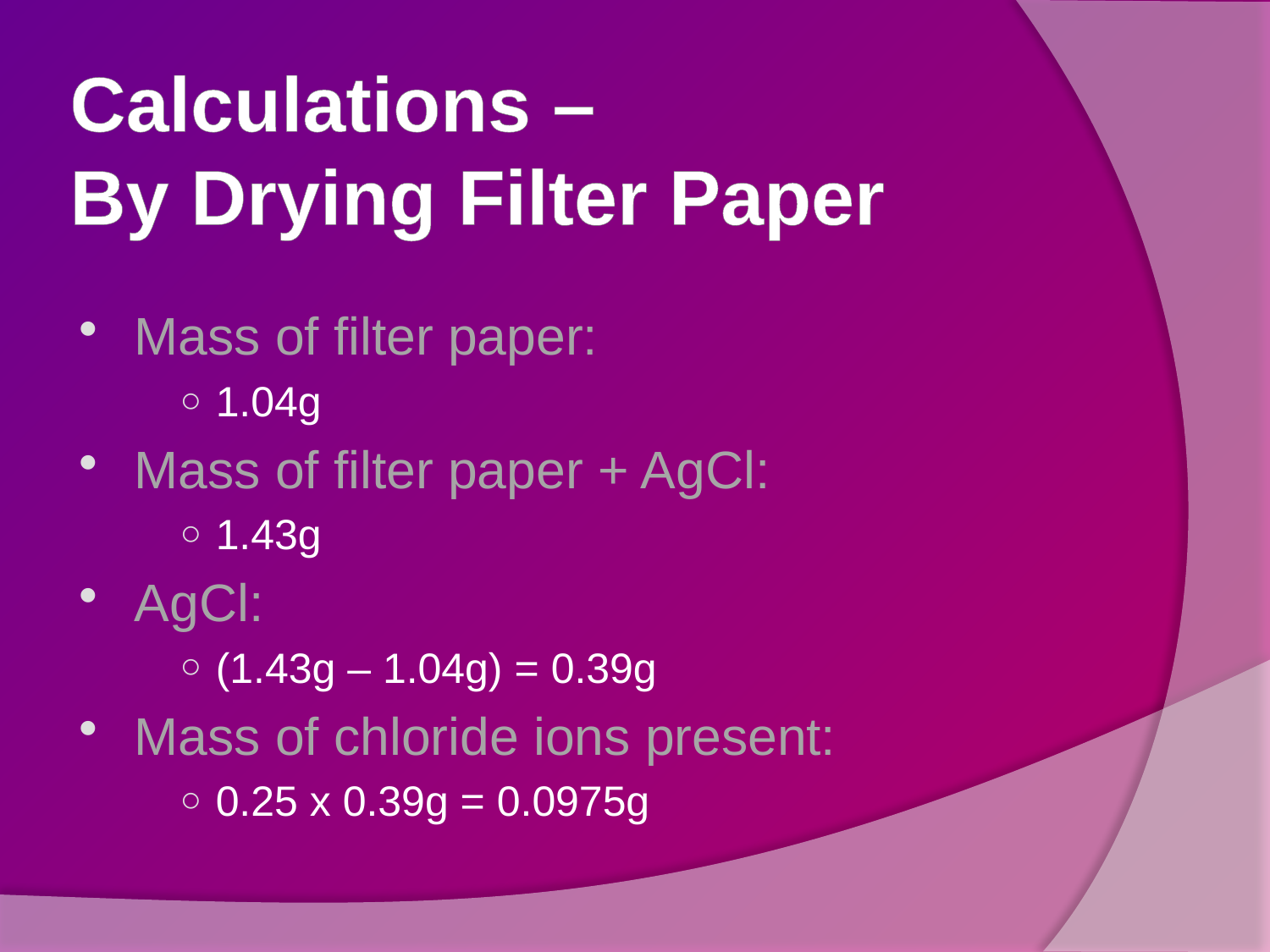

# Calculations – By Drying Filter Paper
Mass of filter paper:
1.04g
Mass of filter paper + AgCl:
1.43g
AgCl:
(1.43g – 1.04g) = 0.39g
Mass of chloride ions present:
0.25 x 0.39g = 0.0975g